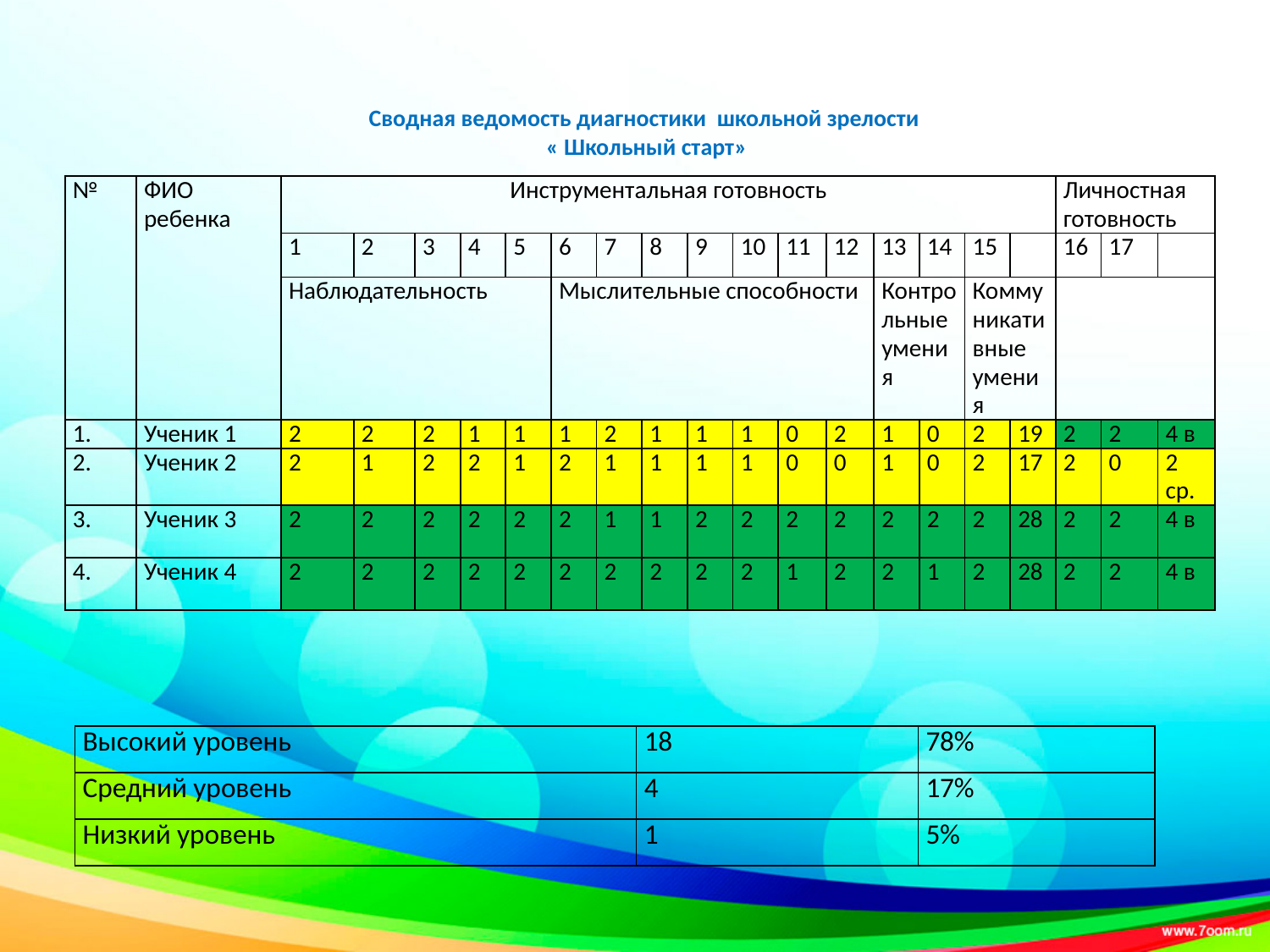

# Сводная ведомость диагностики  школьной зрелости « Школьный старт»
| № | ФИО ребенка | Инструментальная готовность |  |  |  |  |  |  |  |  |  |  |  |  |  |  |  | Личностная готовность |  |  |
| --- | --- | --- | --- | --- | --- | --- | --- | --- | --- | --- | --- | --- | --- | --- | --- | --- | --- | --- | --- | --- |
|  |  | 1 | 2 | 3 | 4 | 5 | 6 | 7 | 8 | 9 | 10 | 11 | 12 | 13 | 14 | 15 |  | 16 | 17 |  |
|  |  | Наблюдательность |  |  |  |  | Мыслительные способности |  |  |  |  |  |  | Контрольные умения |  | Коммуникативные умения |  |  |  |  |
|  | Ученик 1 | 2 | 2 | 2 | 1 | 1 | 1 | 2 | 1 | 1 | 1 | 0 | 2 | 1 | 0 | 2 | 19 | 2 | 2 | 4 в |
| 2. | Ученик 2 | 2 | 1 | 2 | 2 | 1 | 2 | 1 | 1 | 1 | 1 | 0 | 0 | 1 | 0 | 2 | 17 | 2 | 0 | 2 ср. |
| 3. | Ученик 3 | 2 | 2 | 2 | 2 | 2 | 2 | 1 | 1 | 2 | 2 | 2 | 2 | 2 | 2 | 2 | 28 | 2 | 2 | 4 в |
| 4. | Ученик 4 | 2 | 2 | 2 | 2 | 2 | 2 | 2 | 2 | 2 | 2 | 1 | 2 | 2 | 1 | 2 | 28 | 2 | 2 | 4 в |
| Высокий уровень | 18 | 78% |
| --- | --- | --- |
| Средний уровень | 4 | 17% |
| Низкий уровень | 1 | 5% |